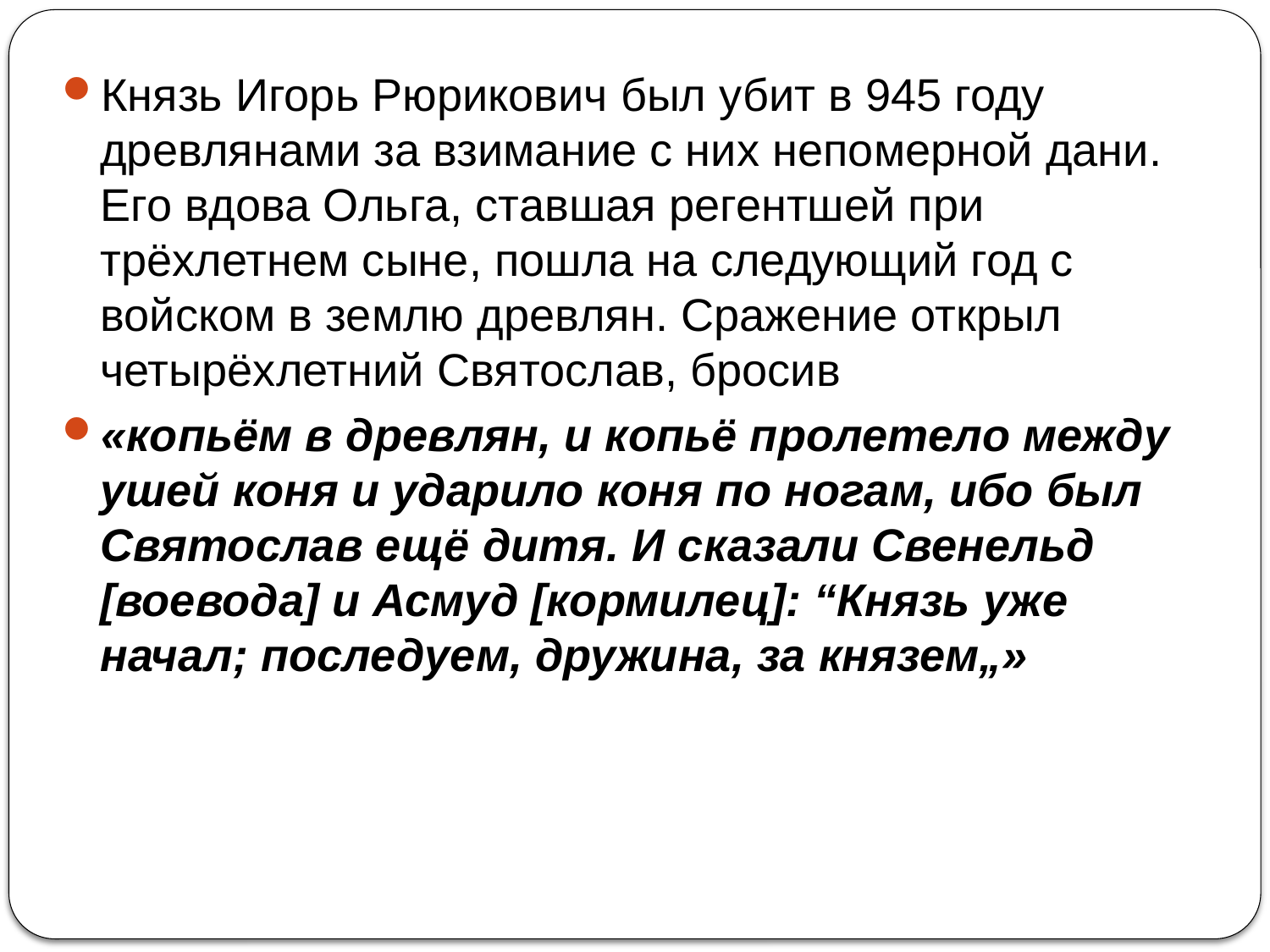

Князь Игорь Рюрикович был убит в 945 году древлянами за взимание с них непомерной дани. Его вдова Ольга, ставшая регентшей при трёхлетнем сыне, пошла на следующий год с войском в землю древлян. Сражение открыл четырёхлетний Святослав, бросив
«копьём в древлян, и копьё пролетело между ушей коня и ударило коня по ногам, ибо был Святослав ещё дитя. И сказали Свенельд [воевода] и Асмуд [кормилец]: “Князь уже начал; последуем, дружина, за князем„»